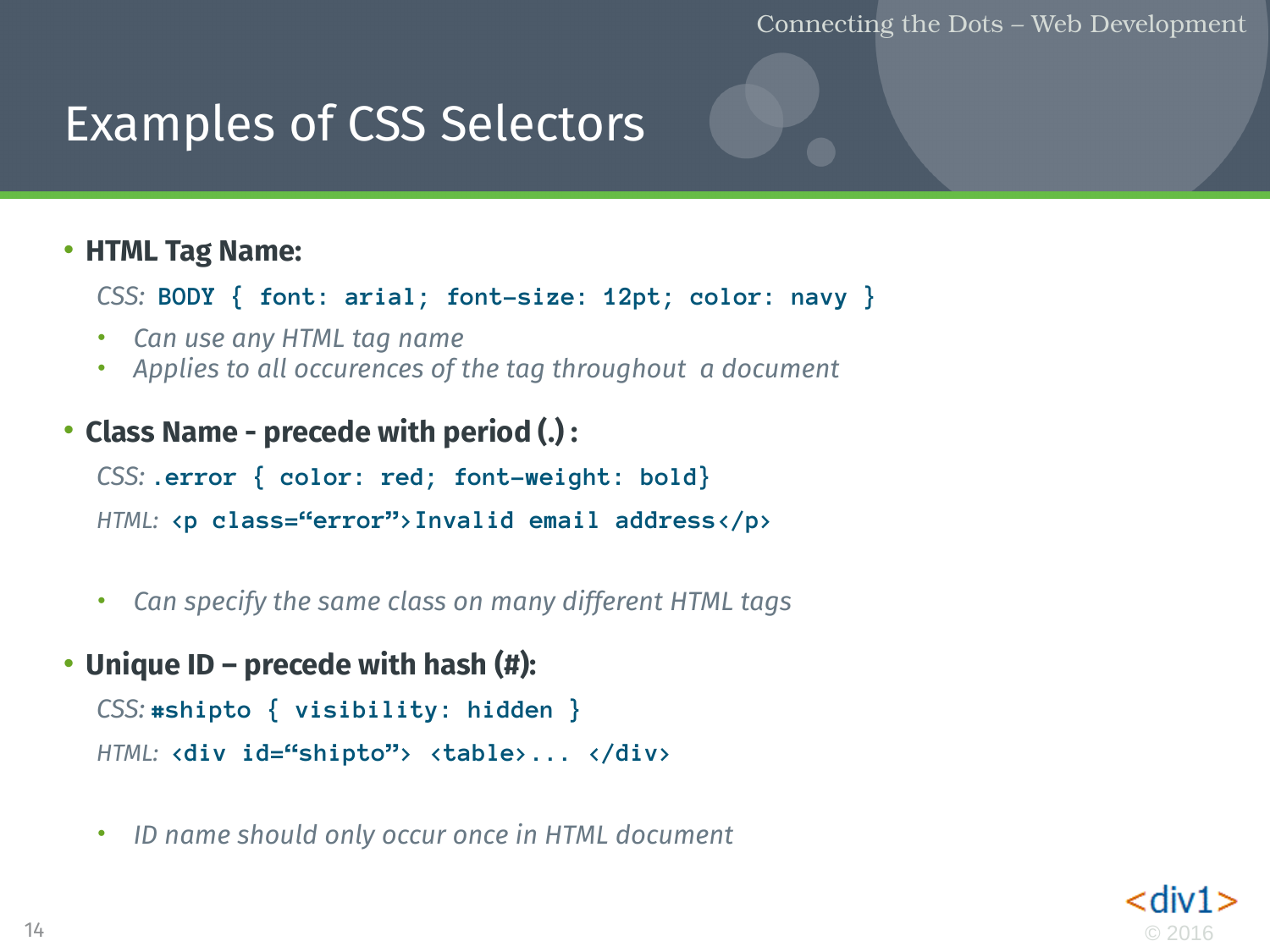

# Examples of CSS Selectors
HTML Tag Name:
CSS:  BODY { font: arial; font-size: 12pt; color: navy }
Can use any HTML tag name
Applies to all occurences of the tag throughout  a document

Class Name - precede with period (.) :
CSS: .error { color: red; font-weight: bold}
HTML:  <p class=“error”>Invalid email address</p>

Can specify the same class on many different HTML tags

Unique ID – precede with hash (#):
CSS: #shipto { visibility: hidden }
HTML:  <div id=“shipto”> <table>... </div>

ID name should only occur once in HTML document